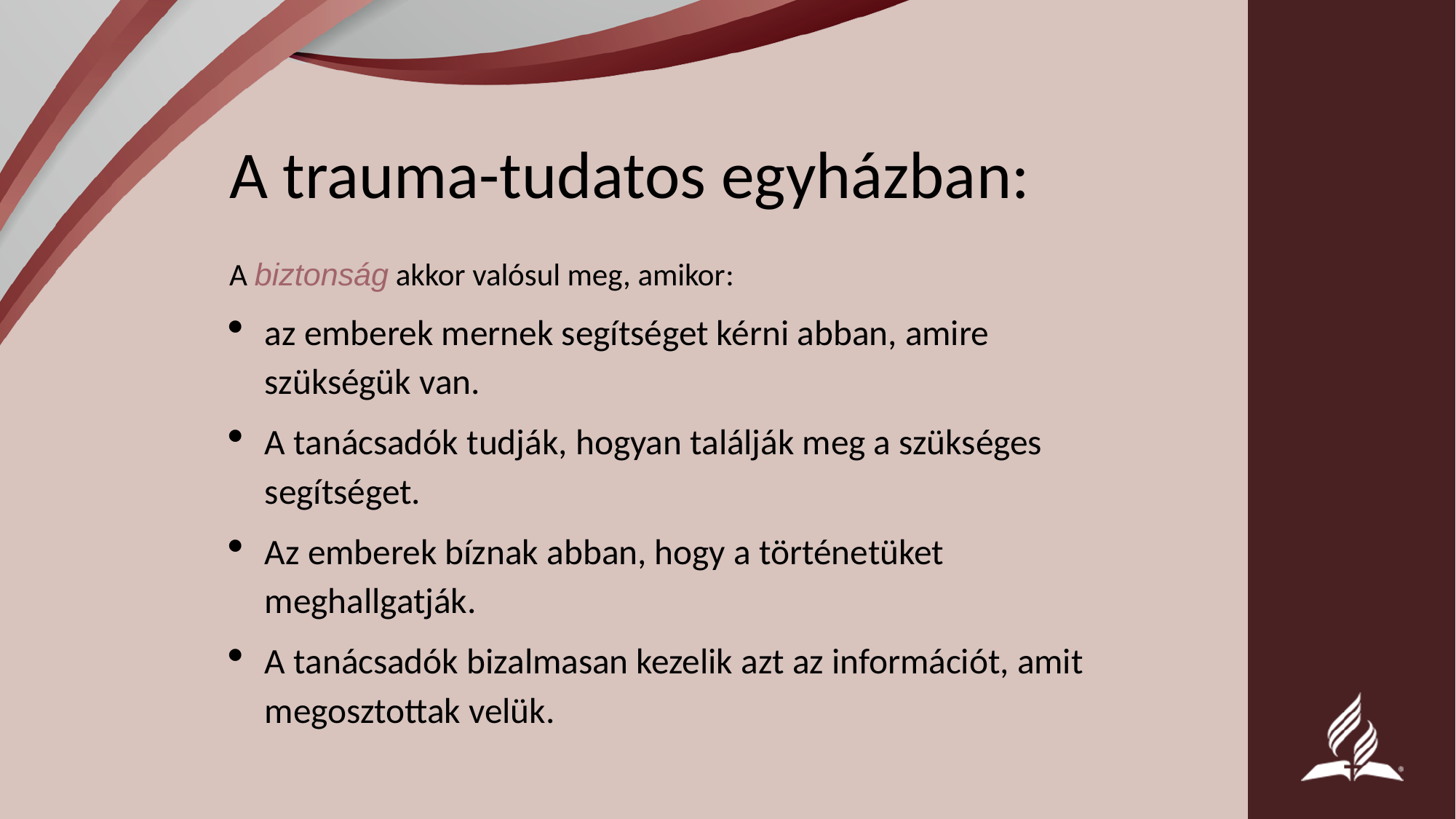

# A trauma-tudatos egyházban:
A biztonság akkor valósul meg, amikor:
az emberek mernek segítséget kérni abban, amire szükségük van.
A tanácsadók tudják, hogyan találják meg a szükséges segítséget.
Az emberek bíznak abban, hogy a történetüket meghallgatják.
A tanácsadók bizalmasan kezelik azt az információt, amit megosztottak velük.